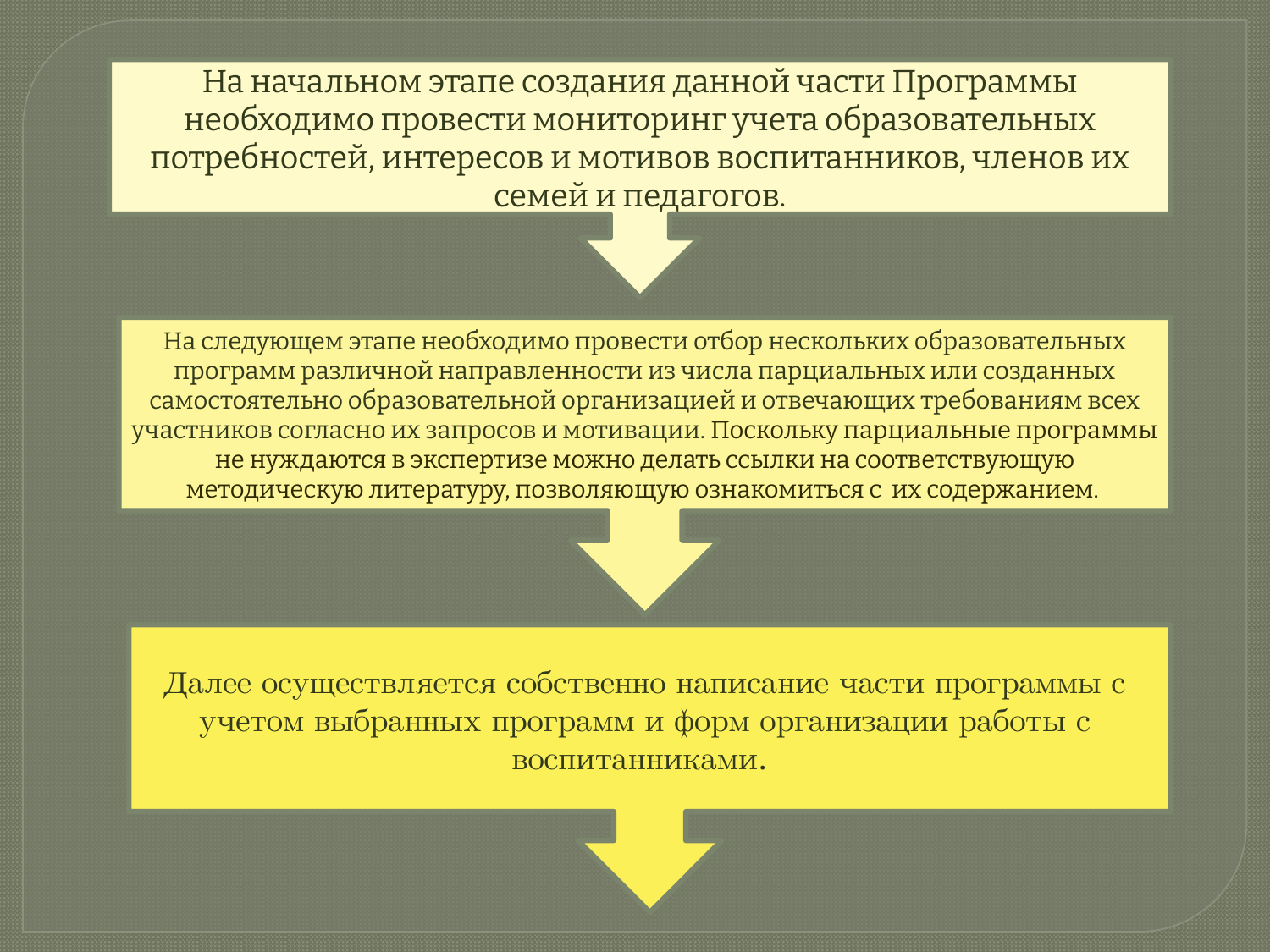

На начальном этапе создания данной части Программы необходимо провести мониторинг учета образовательных потребностей, интересов и мотивов воспитанников, членов их семей и педагогов.
На следующем этапе необходимо провести отбор нескольких образовательных программ различной направленности из числа парциальных или созданных самостоятельно образовательной организацией и отвечающих требованиям всех участников согласно их запросов и мотивации. Поскольку парциальные программы не нуждаются в экспертизе можно делать ссылки на соответствующую методическую литературу, позволяющую ознакомиться с  их содержанием.

Далее осуществляется собственно написание части программы с учетом выбранных программ и форм организации работы с воспитанниками.